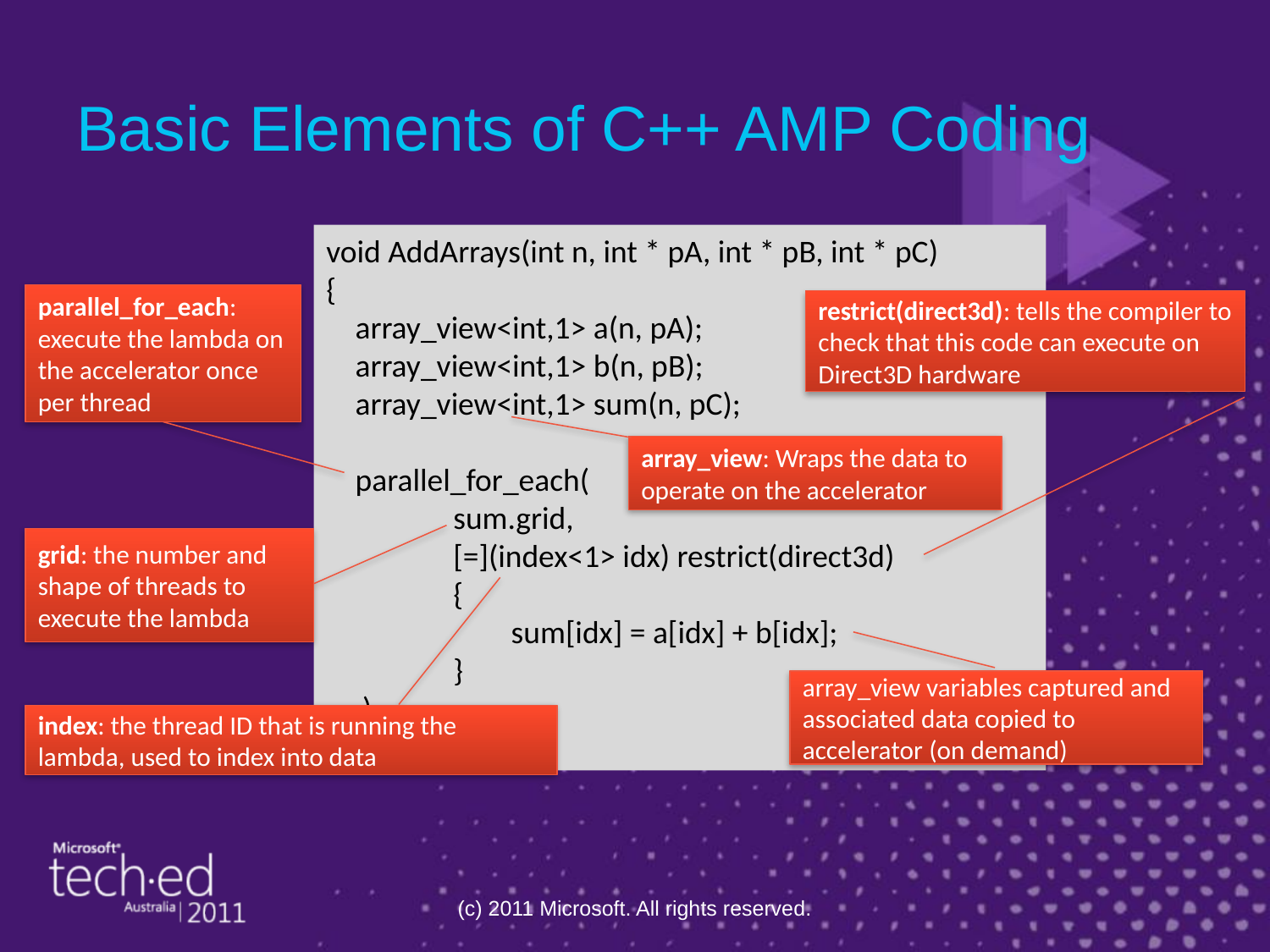

# Basic Elements of C++ AMP Coding
void AddArrays(int n, int * pA, int * pB, int * pC)
{
    array_view<int,1> a(n, pA);
    array_view<int,1> b(n, pB);
    array_view<int,1> sum(n, pC);

    parallel_for_each(
	sum.grid,
	[=](index<1> idx) restrict(direct3d)
	{
	        sum[idx] = a[idx] + b[idx];
    	}
     );
}
parallel_for_each: execute the lambda on the accelerator once per thread
restrict(direct3d): tells the compiler to check that this code can execute on Direct3D hardware
array_view: Wraps the data to operate on the accelerator
grid: the number and shape of threads to execute the lambda
array_view variables captured and associated data copied to accelerator (on demand)
index: the thread ID that is running the lambda, used to index into data
(c) 2011 Microsoft. All rights reserved.